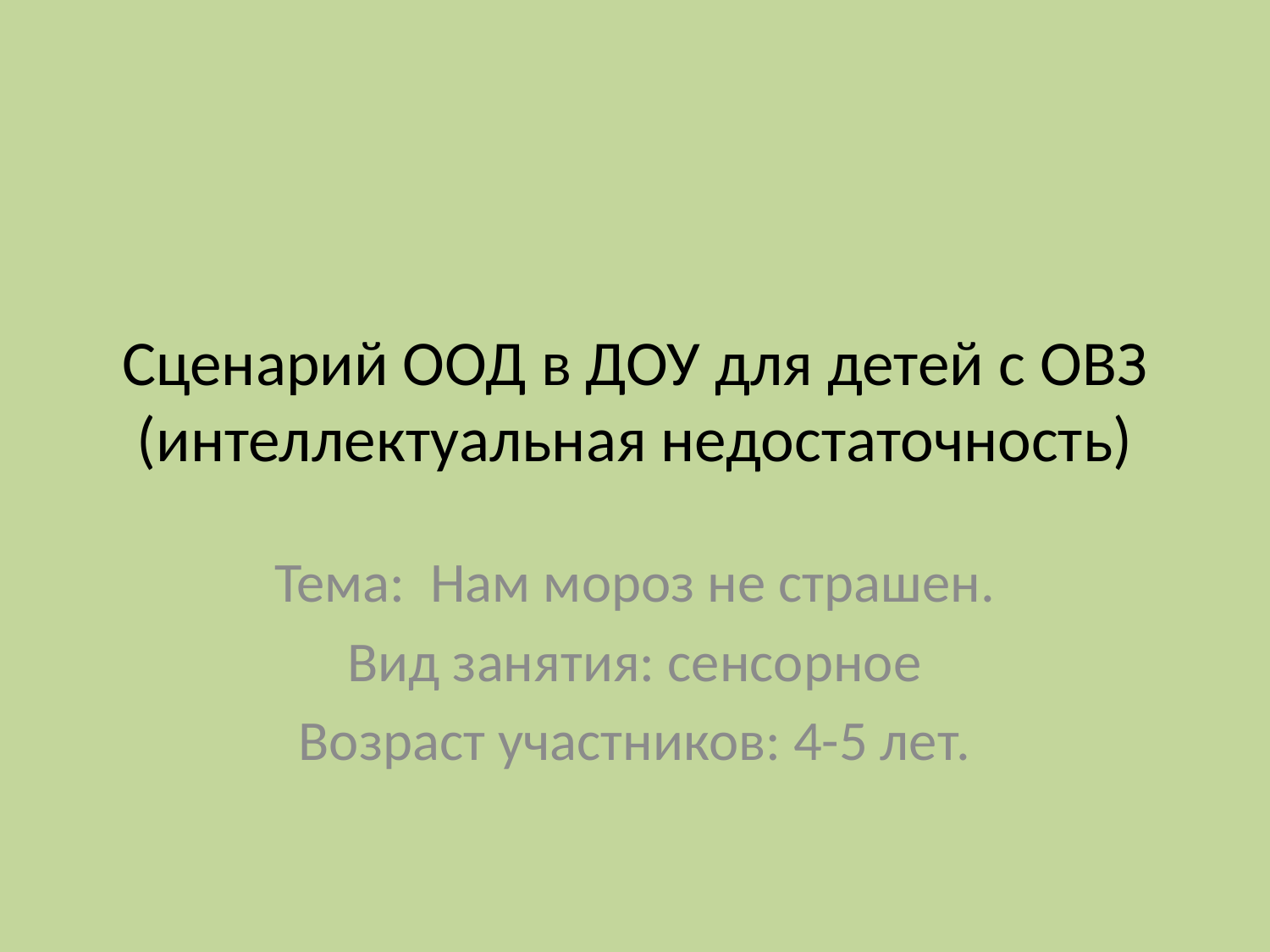

# Сценарий ООД в ДОУ для детей с ОВЗ (интеллектуальная недостаточность)
Тема:  Нам мороз не страшен.
Вид занятия: сенсорное
Возраст участников: 4-5 лет.